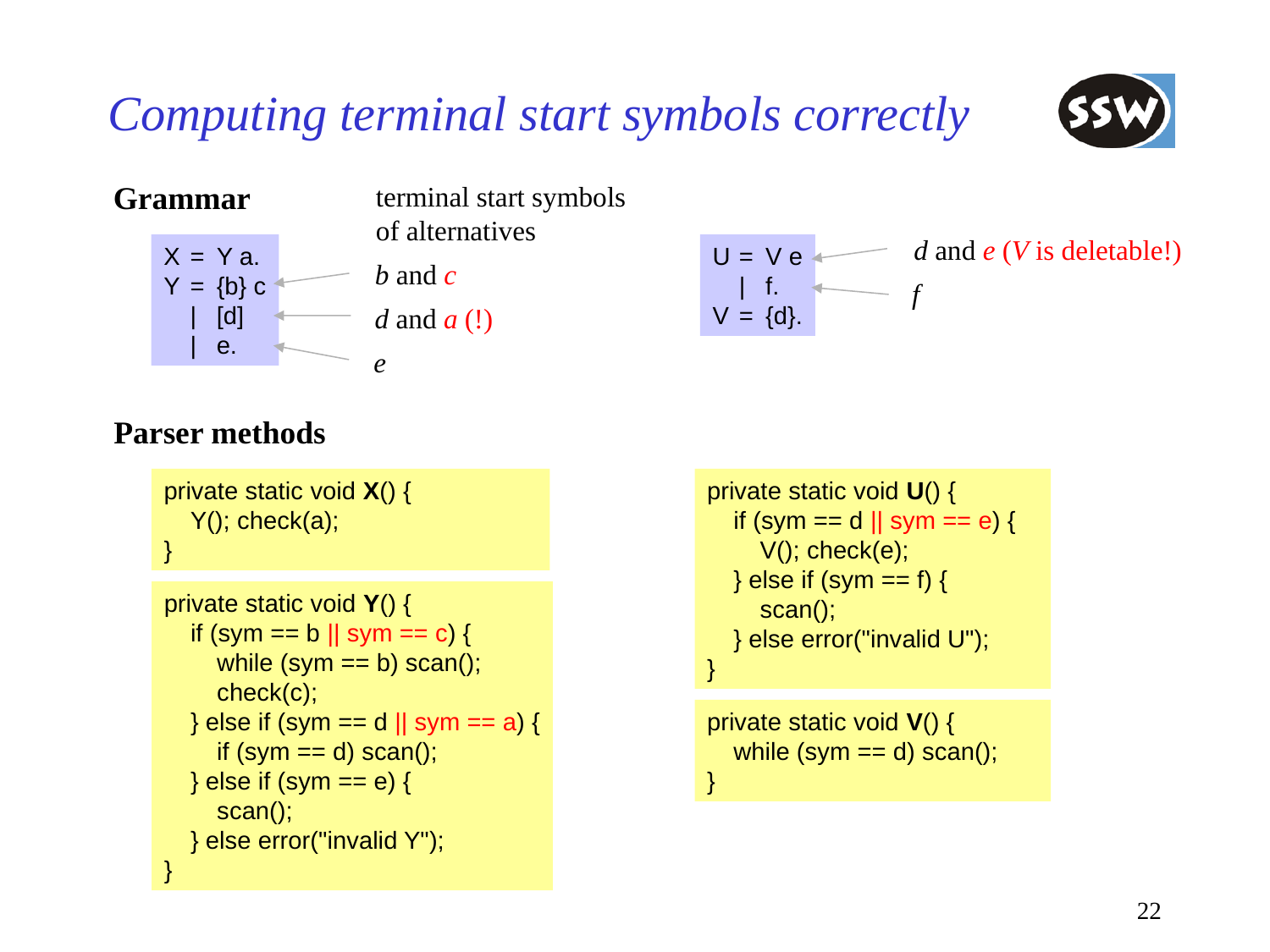

# Computing terminal start symbols correctly
Grammar
terminal start symbols
of alternatives
d and e (V is deletable!)

X	=	Y a.
Y	=	{b} c
	|	[d]
	|	e.
U	=	V e
	|	f.
V	=	{d}.
b and c

f

d and a (!)

e

Parser methods
private static void X() {
	Y(); check(a);
}
private static void Y() {
	if (sym == b || sym == c) {
		while (sym == b) scan();
		check(c);
	} else if (sym == d || sym == a) {
		if (sym == d) scan();
	} else if (sym == e) {
		scan();
	} else error("invalid Y");
}
private static void U() {
	if (sym == d || sym == e) {
		V(); check(e);
	} else if (sym == f) {
		scan();
	} else error("invalid U");
}
private static void V() {
	while (sym == d) scan();
}
22